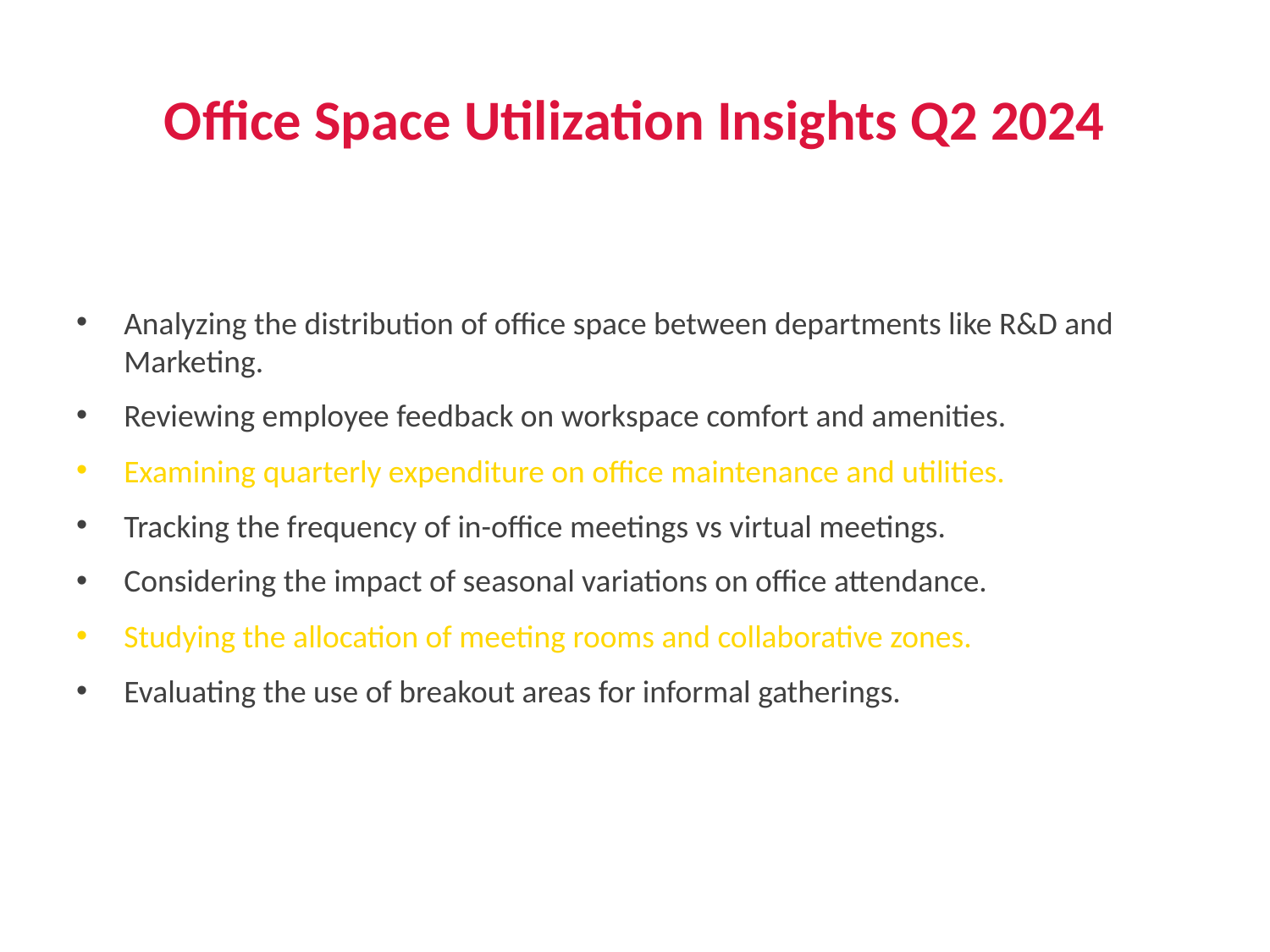

# Office Space Utilization Insights Q2 2024

Analyzing the distribution of office space between departments like R&D and Marketing.
Reviewing employee feedback on workspace comfort and amenities.
Examining quarterly expenditure on office maintenance and utilities.
Tracking the frequency of in-office meetings vs virtual meetings.
Considering the impact of seasonal variations on office attendance.
Studying the allocation of meeting rooms and collaborative zones.
Evaluating the use of breakout areas for informal gatherings.